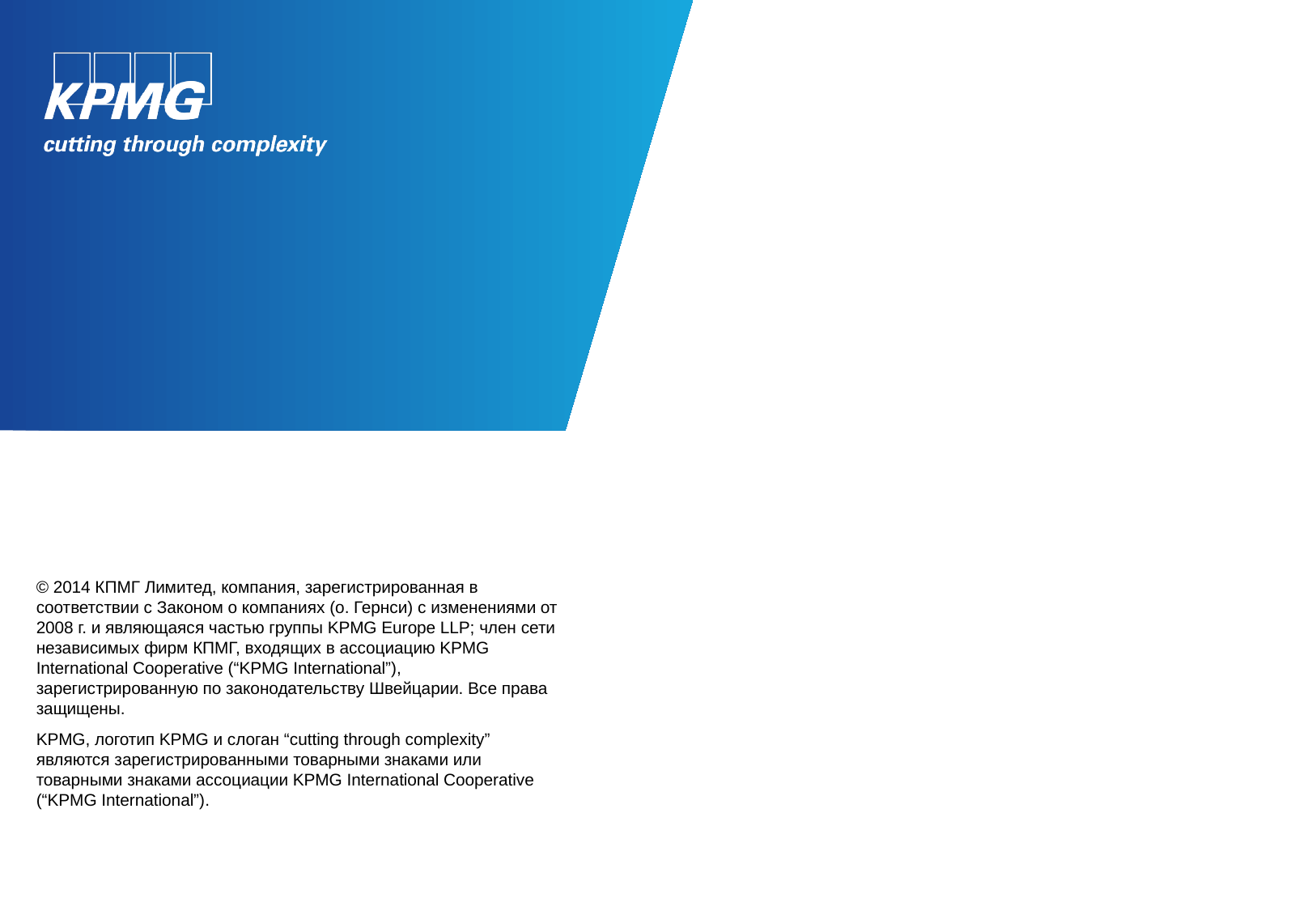

© 2014 КПМГ Лимитед, компания, зарегистрированная в соответствии с Законом о компаниях (о. Гернси) с изменениями от 2008 г. и являющаяся частью группы KPMG Europe LLP; член сети независимых фирм КПМГ, входящих в ассоциацию KPMG International Cooperative (“KPMG International”), зарегистрированную по законодательству Швейцарии. Все права защищены.
KPMG, логотип KPMG и слоган “cutting through complexity” являются зарегистрированными товарными знаками или товарными знаками ассоциации KPMG International Cooperative (“KPMG International”).